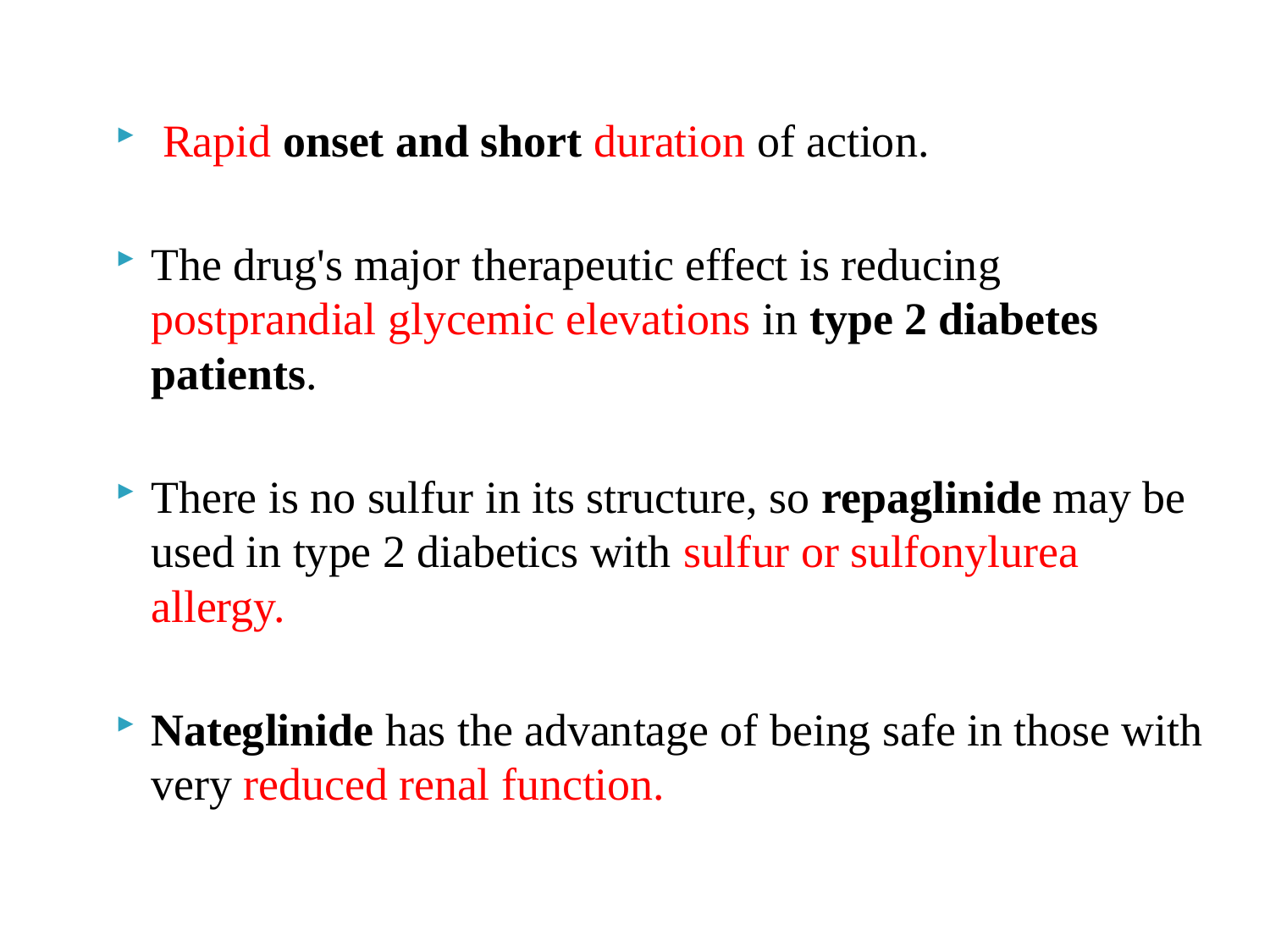

Rapid onset and short duration of action.

The drug's major therapeutic effect is reducing postprandial glycemic elevations in type 2 diabetes patients.

There is no sulfur in its structure, so repaglinide may be used in type 2 diabetics with sulfur or sulfonylurea allergy.

Nateglinide has the advantage of being safe in those with very reduced renal function.